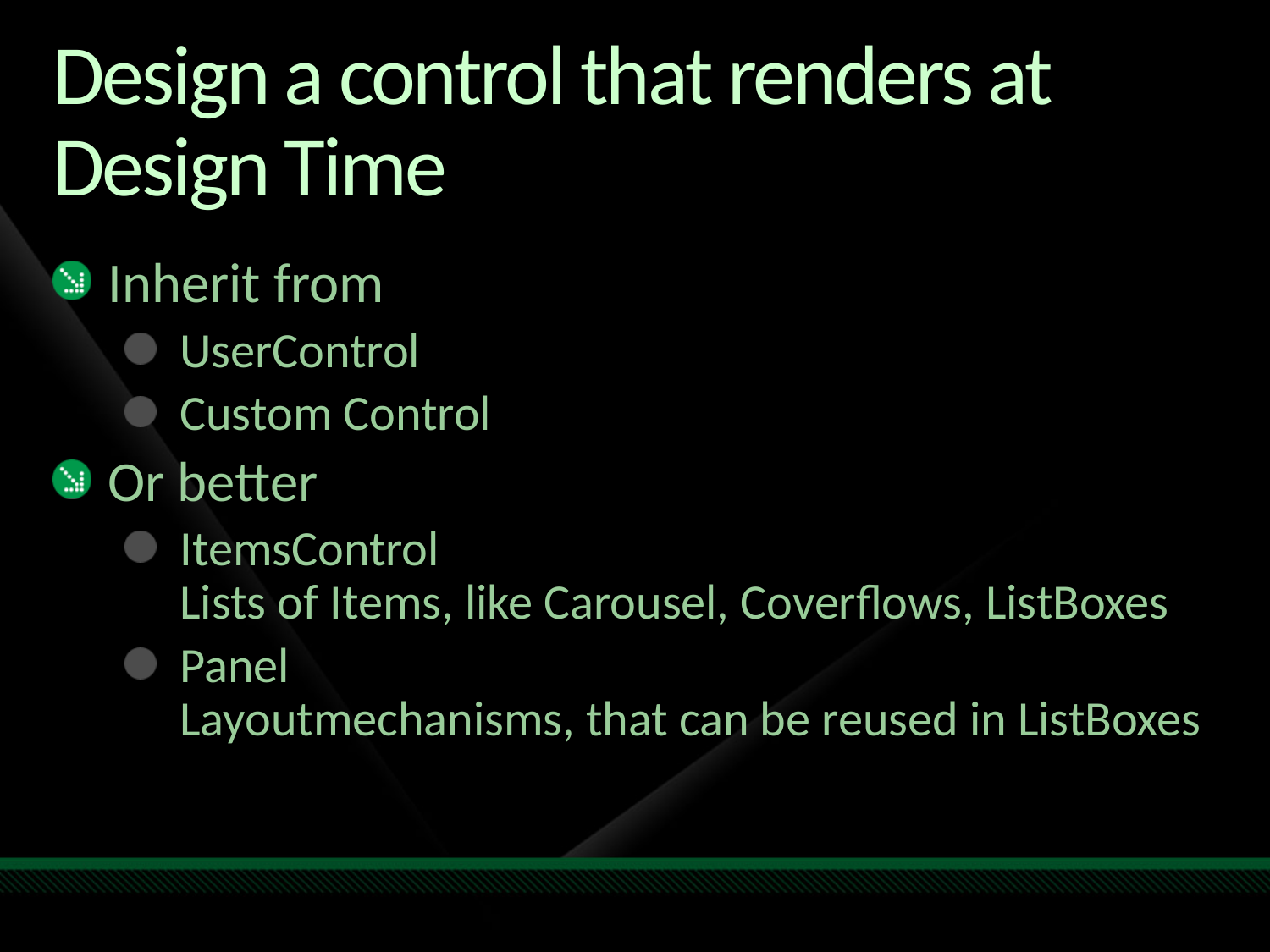

# Design a control that renders at Design Time
Inherit from
UserControl
Custom Control
Or better
ItemsControl
Lists of Items, like Carousel, Coverflows, ListBoxes
Panel
Layoutmechanisms, that can be reused in ListBoxes